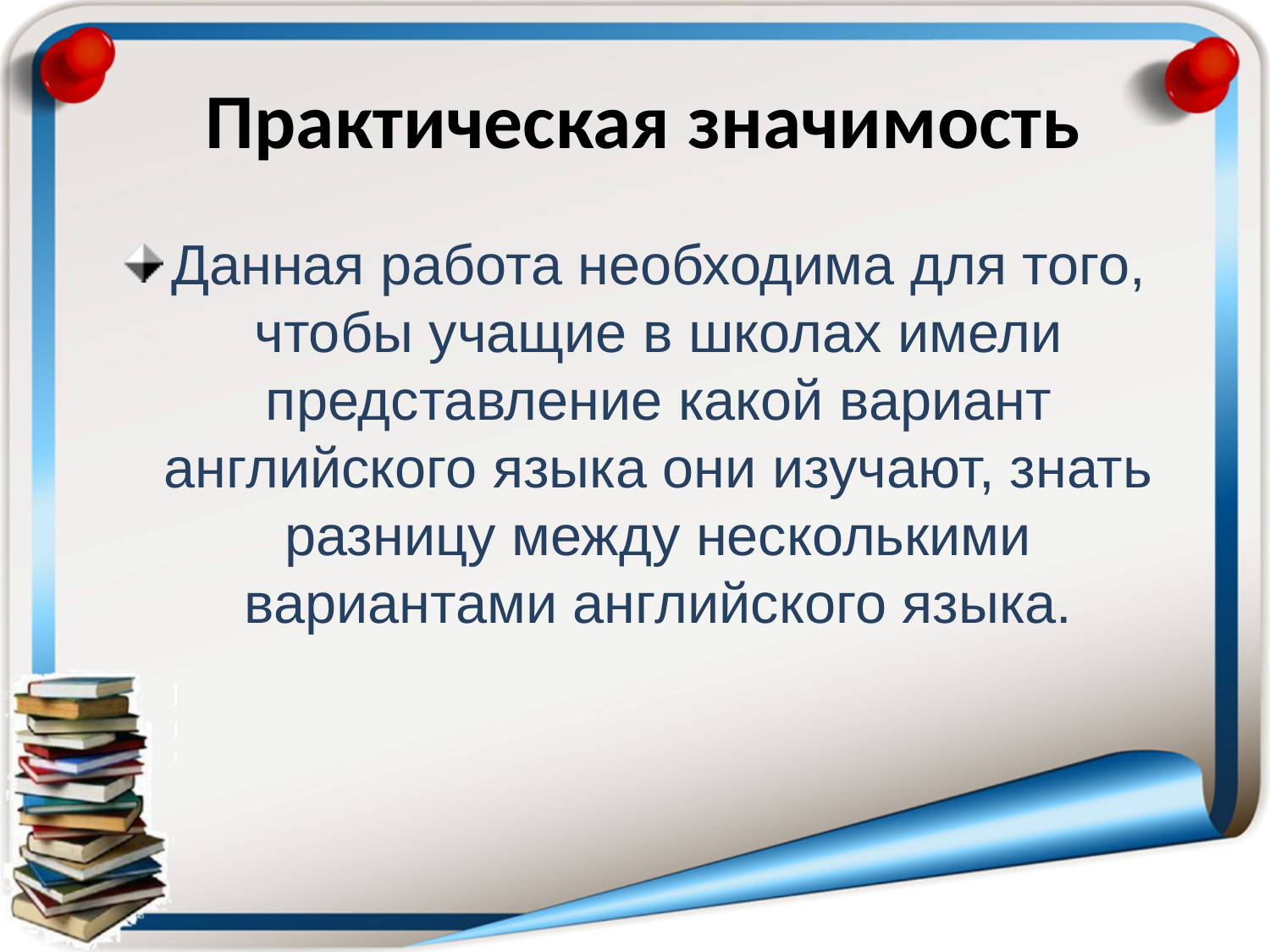

# Практическая значимость
Данная работа необходима для того, чтобы учащие в школах имели представление какой вариант английского языка они изучают, знать разницу между несколькими вариантами английского языка.